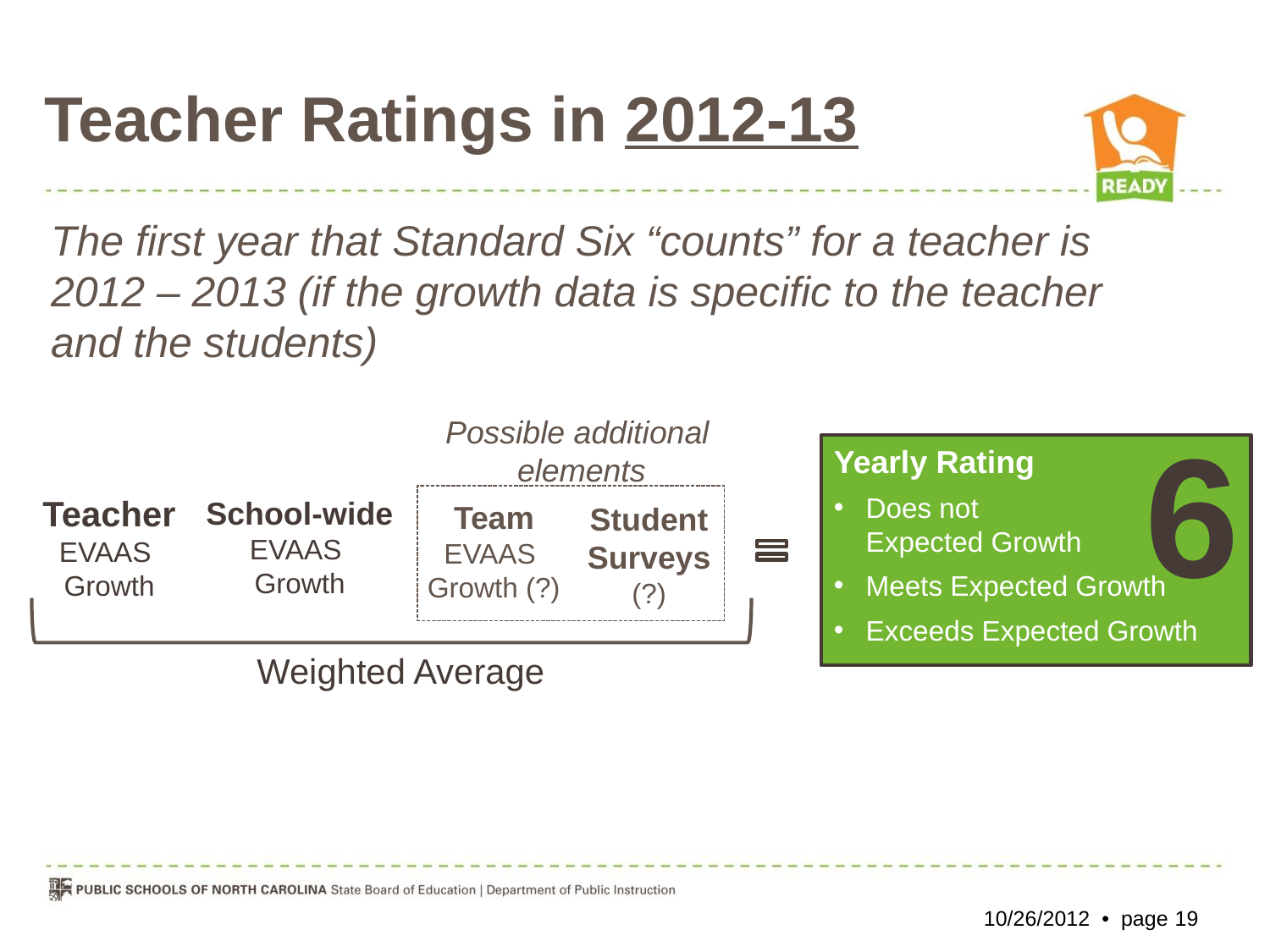

Teacher Ratings in 2012-13
The first year that Standard Six “counts” for a teacher is 2012 – 2013 (if the growth data is specific to the teacher and the students)

6
Possible additional
elements
Yearly Rating
Does not
Expected Growth
Meets Expected Growth
Exceeds Expected Growth
Teacher EVAAS
Growth
School-wide
EVAAS
Growth
Team
EVAAS
Growth (?)

Student Surveys
(?)

Weighted Average
10/26/2012  •  page 19